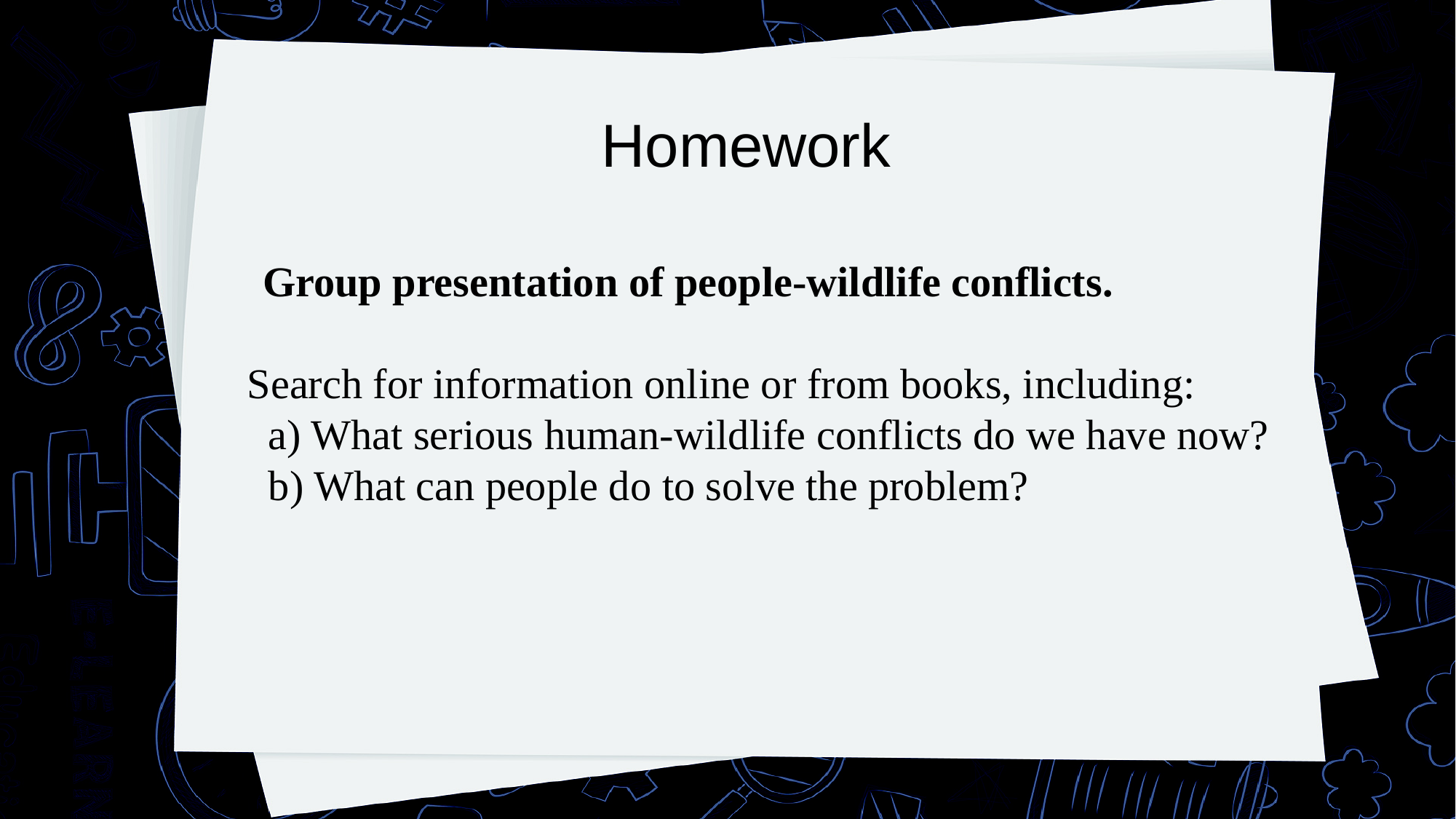

Homework
  Group presentation of people-wildlife conflicts.

Search for information online or from books, including:
  a) What serious human-wildlife conflicts do we have now?
  b) What can people do to solve the problem?